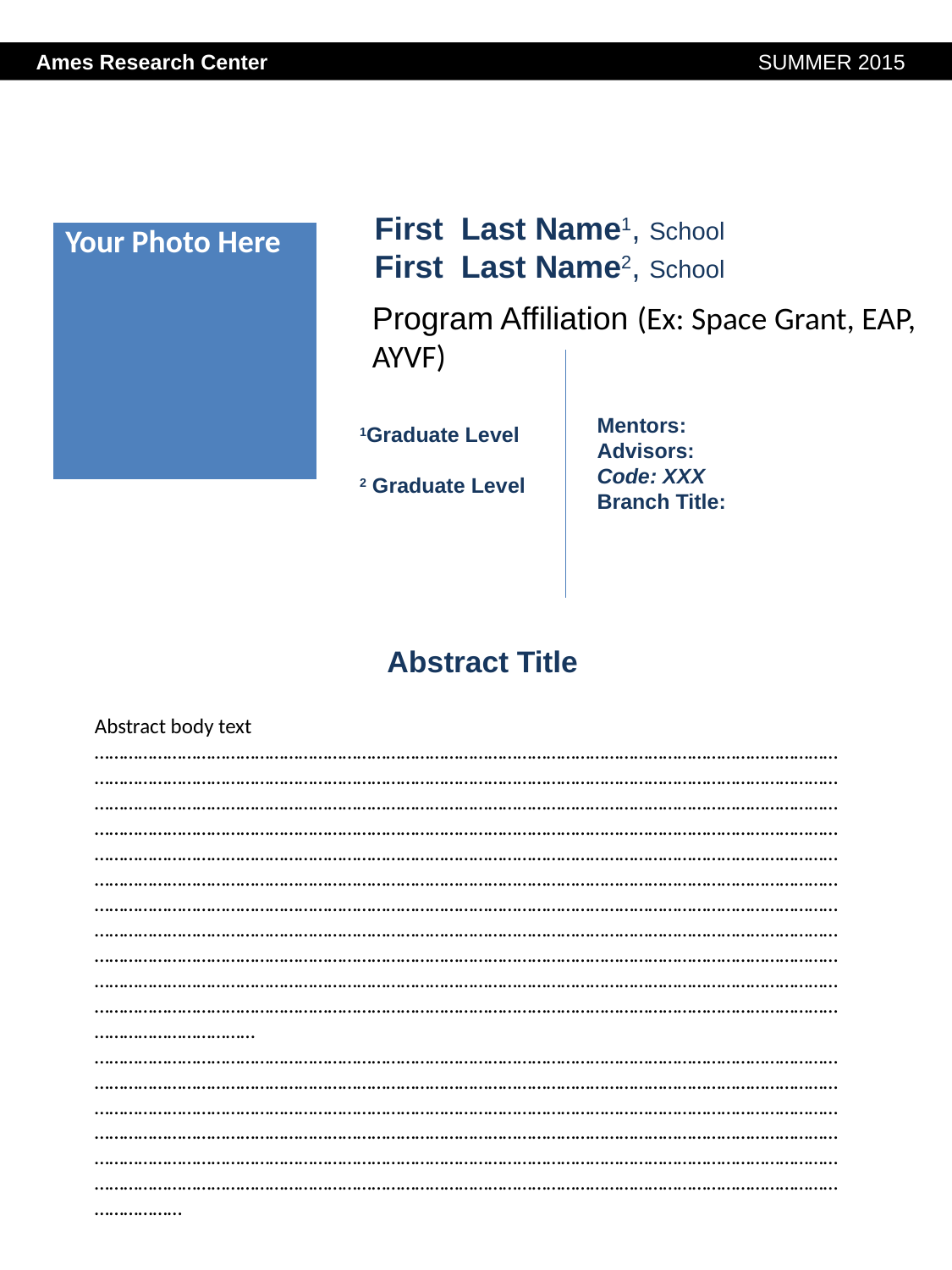

Ames Research Center                                                                                   SUMMER 2015
First  Last Name1, School
First  Last Name2, School
| Your Photo Here |
| --- |
Program Affiliation (Ex: Space Grant, EAP, AYVF)

Mentors:
Advisors:
Code: XXX
Branch Title:

1Graduate Level

2 Graduate Level
Abstract Title
Abstract body text ……………………………………………………………………………………………………………………………………………………………………………………………………………………………………………………………………………………………………………………………………………………………………………………………………………………………………………………………………………………………………………………………………………………………………………………………………………………………………………………………………………………………………………………………………………………………………………………………………………………………………………………………………………………………………………………………………………………………………………………………………………………………………………………………………………………………………………………………………………………………………………………………………………………………………………………………………………………………………………………………………………………………………………………………………………………………………………………………………………………………………………………………………………………………………………………
………………………………………………………………………………………………………………………………………………………………………………………………………………………………………………………………………………………………………………………………………………………………………………………………………………………………………………………………………………………………………………………………………………………………………………………………………………………………………………………………………………………………………………………………………………………………………………………………………………………………………………………………